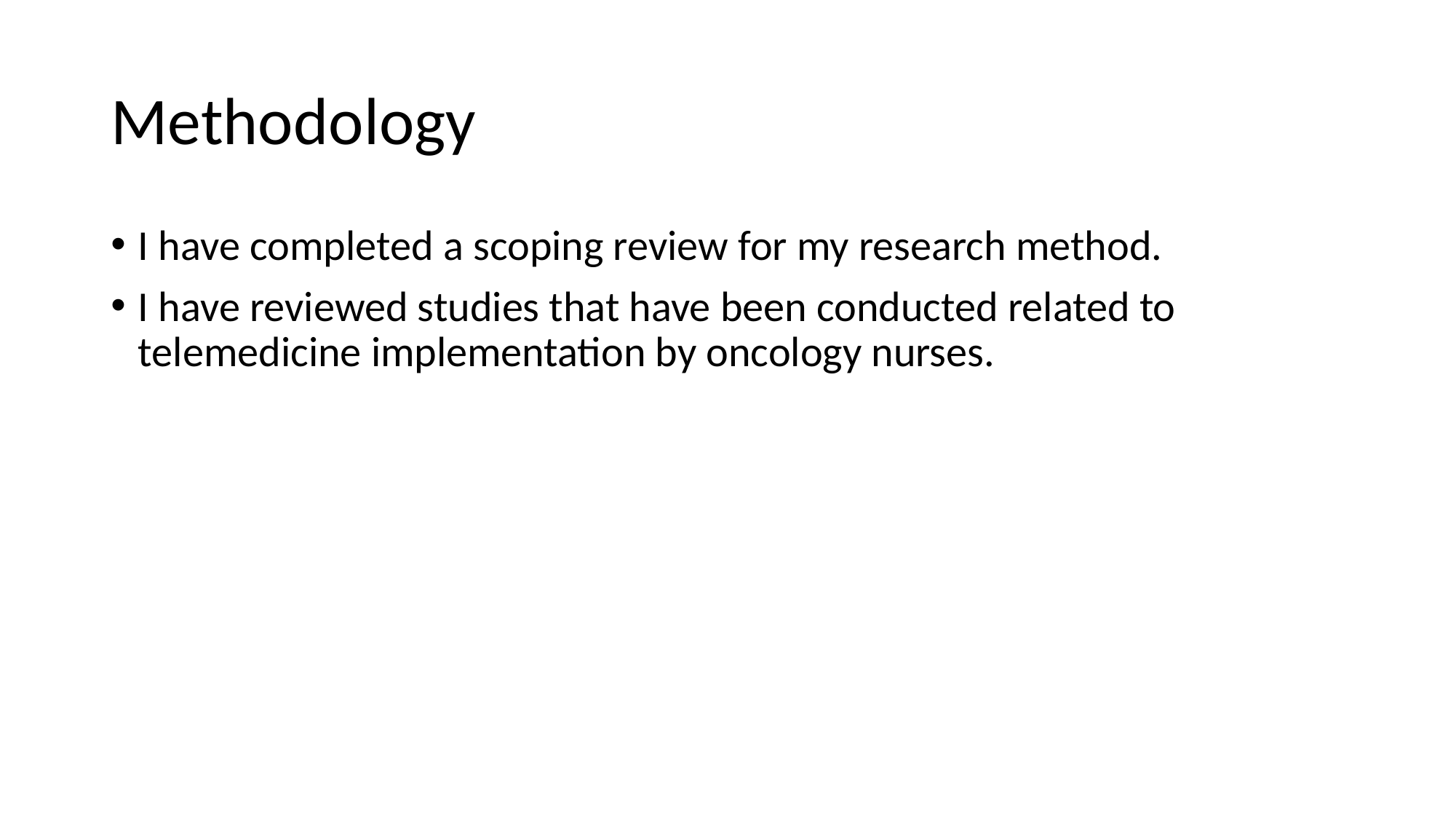

# Methodology
I have completed a scoping review for my research method.
I have reviewed studies that have been conducted related to telemedicine implementation by oncology nurses.